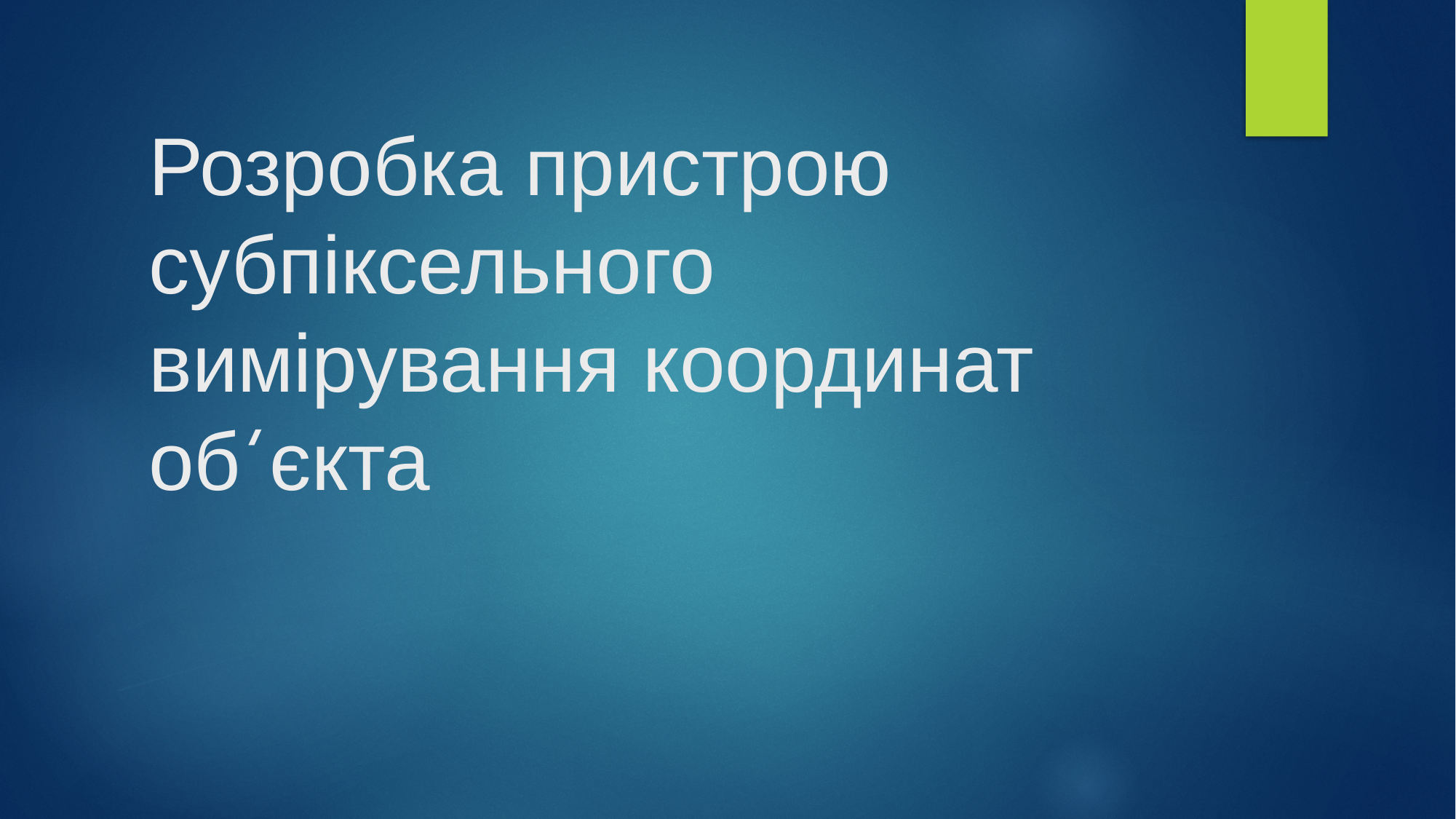

# Розробка пристрою субпіксельного вимірування координат об’єкта